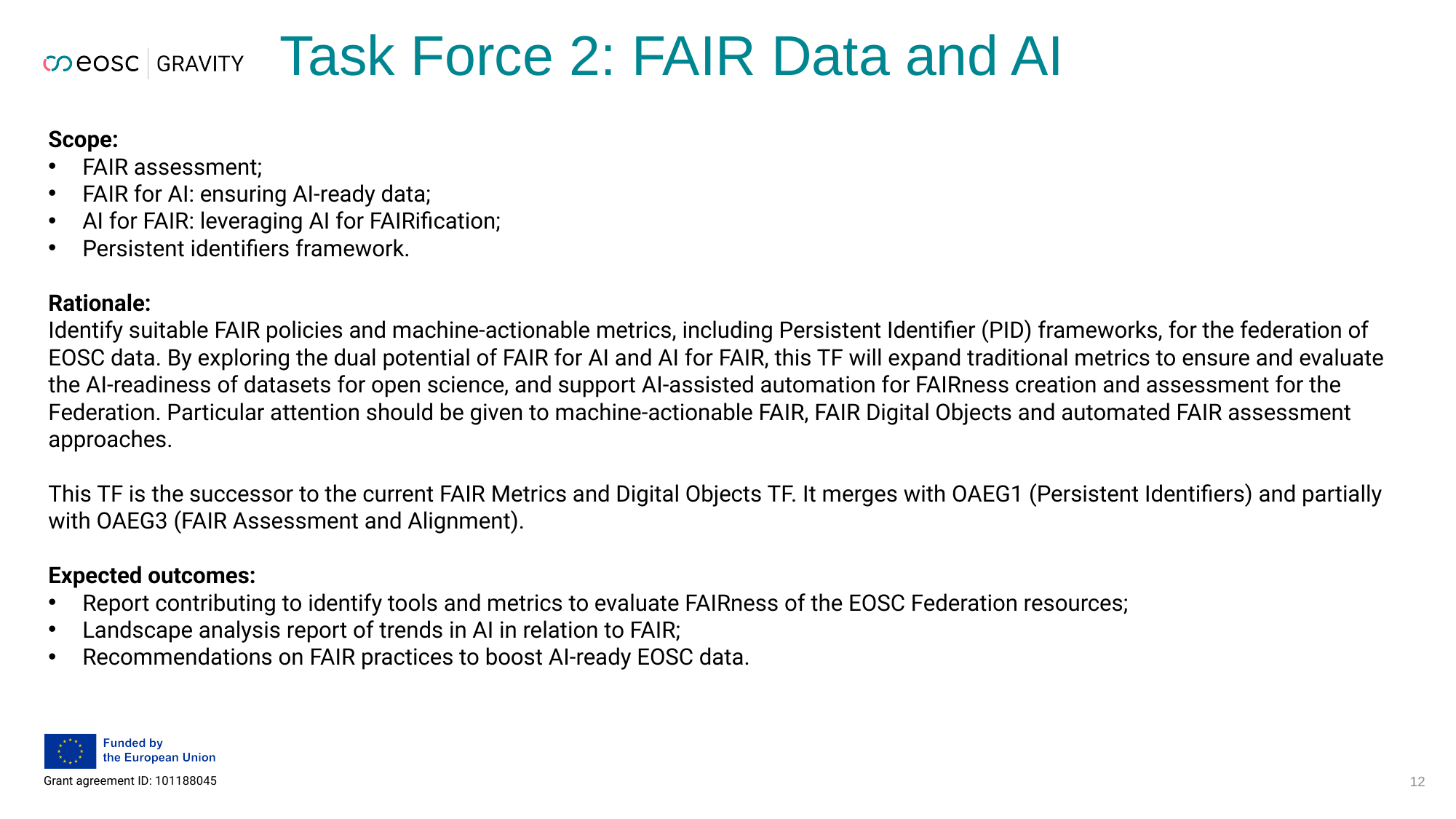

# Task Force 2: FAIR Data and AI
Scope:
FAIR assessment;
FAIR for AI: ensuring AI-ready data;
AI for FAIR: leveraging AI for FAIRification;
Persistent identifiers framework.
Rationale:
Identify suitable FAIR policies and machine-actionable metrics, including Persistent Identifier (PID) frameworks, for the federation of EOSC data. By exploring the dual potential of FAIR for AI and AI for FAIR, this TF will expand traditional metrics to ensure and evaluate the AI-readiness of datasets for open science, and support AI-assisted automation for FAIRness creation and assessment for the Federation. Particular attention should be given to machine-actionable FAIR, FAIR Digital Objects and automated FAIR assessment approaches.

This TF is the successor to the current FAIR Metrics and Digital Objects TF. It merges with OAEG1 (Persistent Identifiers) and partially with OAEG3 (FAIR Assessment and Alignment).

Expected outcomes:
Report contributing to identify tools and metrics to evaluate FAIRness of the EOSC Federation resources;
Landscape analysis report of trends in AI in relation to FAIR;
Recommendations on FAIR practices to boost AI-ready EOSC data.

12